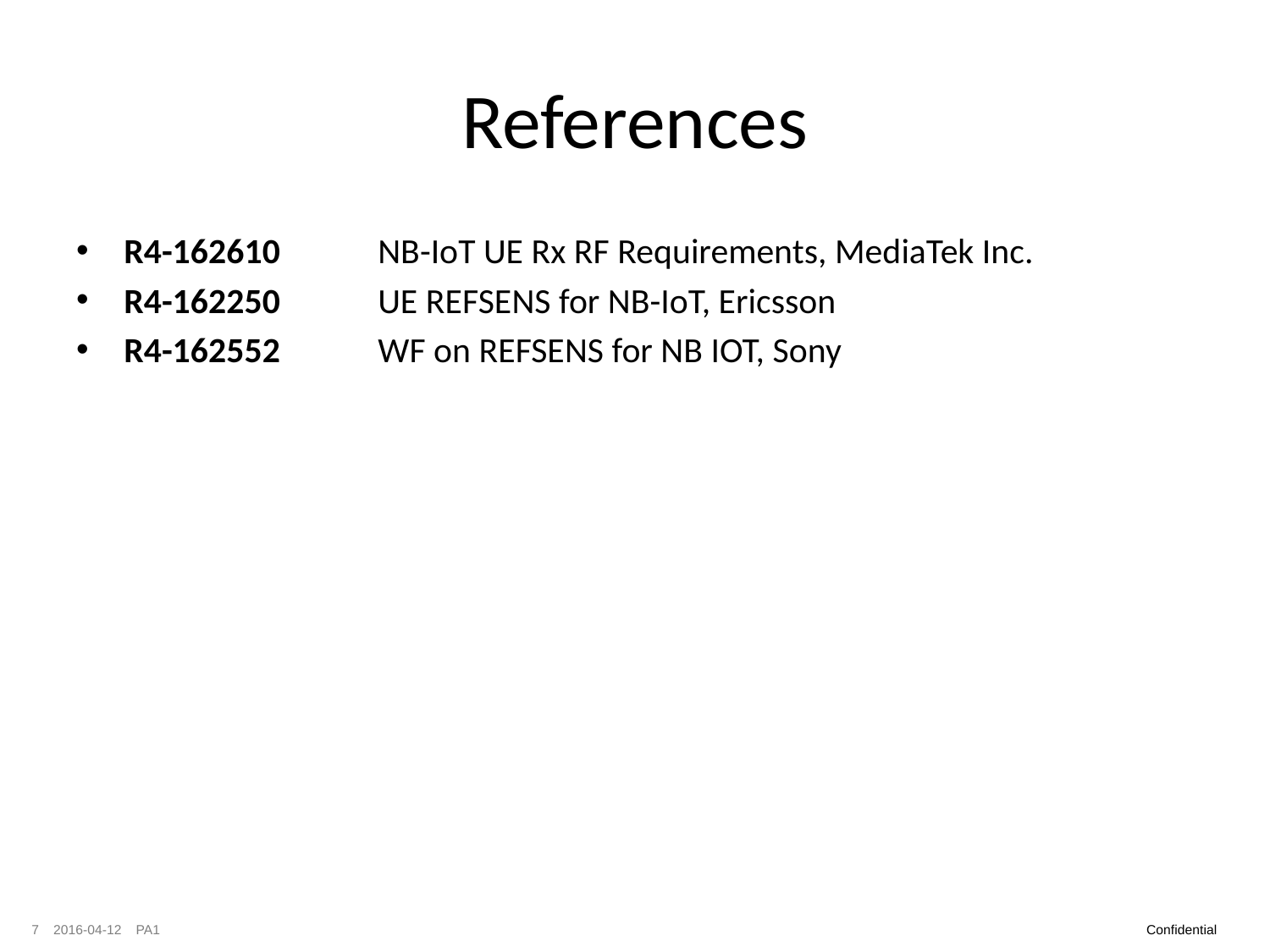

# References
R4-162610	NB-IoT UE Rx RF Requirements, MediaTek Inc.
R4-162250	UE REFSENS for NB-IoT, Ericsson
R4-162552	WF on REFSENS for NB IOT, Sony